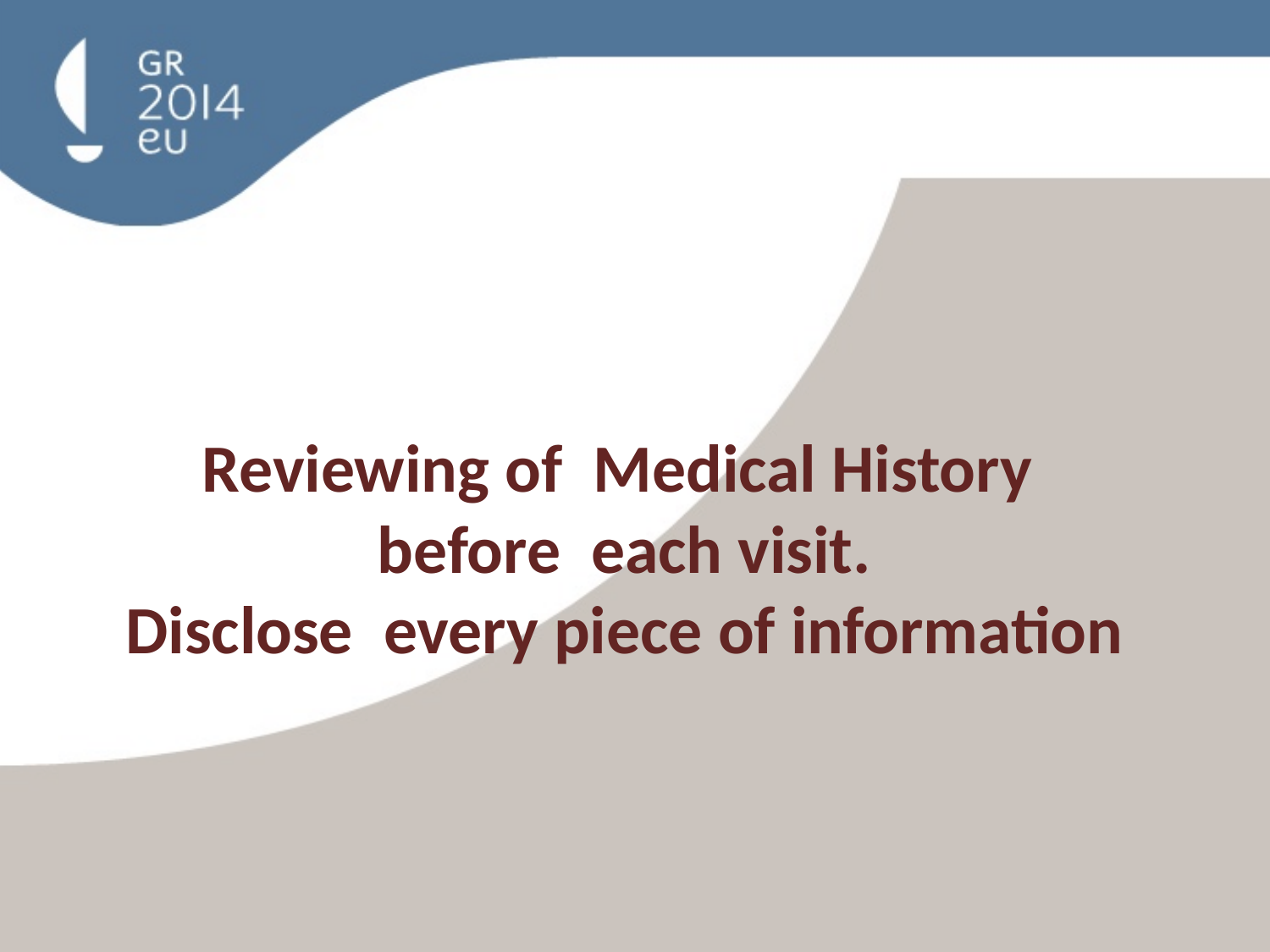

# Reviewing of  Medical History before  each visit. Disclose  every piece of information